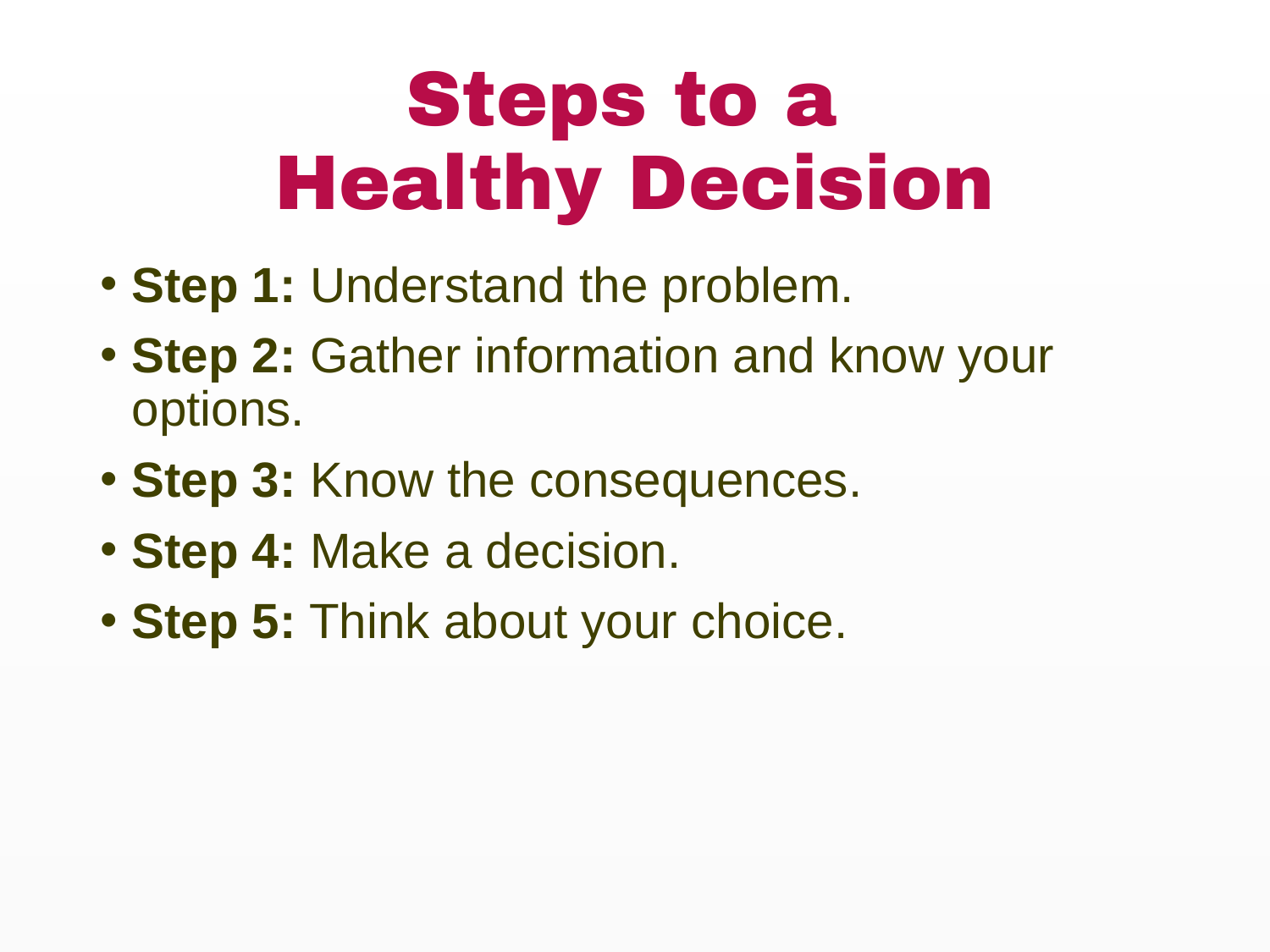

# Steps to a Healthy Decision
Step 1: Understand the problem.
Step 2: Gather information and know your options.
Step 3: Know the consequences.
Step 4: Make a decision.
Step 5: Think about your choice.